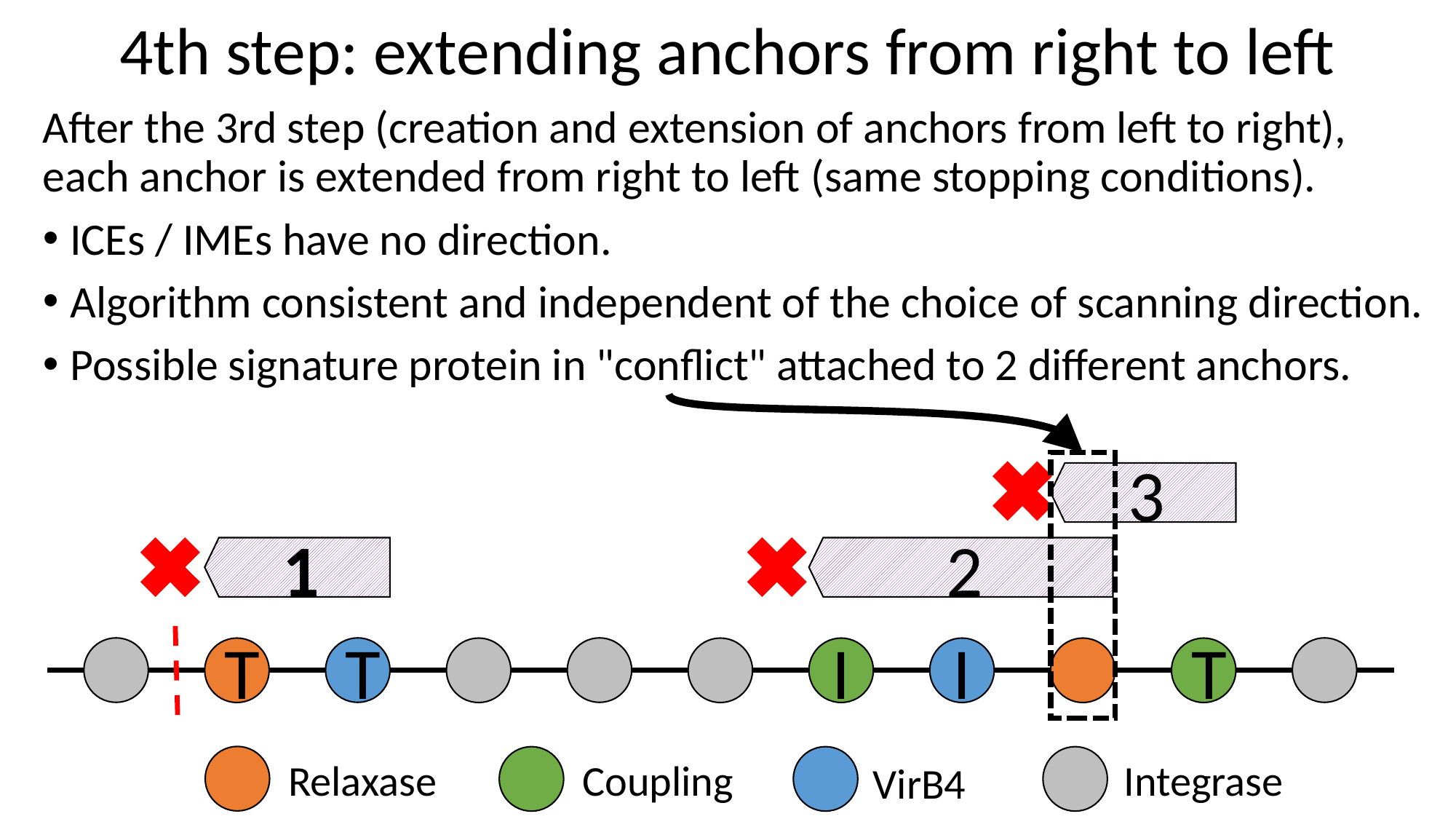

# 4th step: extending anchors from right to left
After the 3rd step (creation and extension of anchors from left to right), each anchor is extended from right to left (same stopping conditions).
ICEs / IMEs have no direction.
Algorithm consistent and independent of the choice of scanning direction.
Possible signature protein in "conflict" attached to 2 different anchors.

3

1
2

T

T

I
I

T

Relaxase
Coupling
Integrase
VirB4